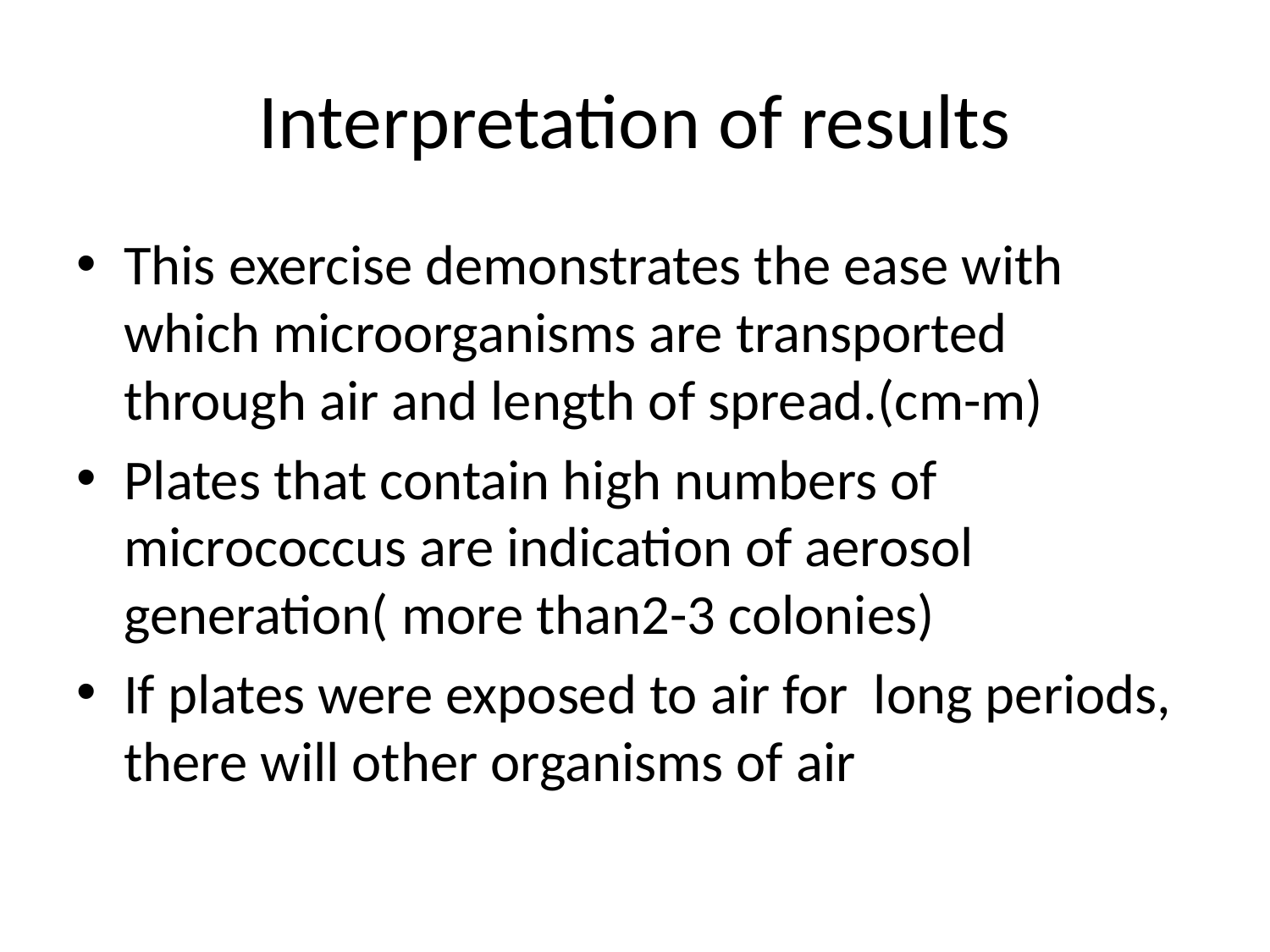

# Interpretation of results
This exercise demonstrates the ease with which microorganisms are transported through air and length of spread.(cm-m)
Plates that contain high numbers of micrococcus are indication of aerosol generation( more than2-3 colonies)
If plates were exposed to air for  long periods, there will other organisms of air